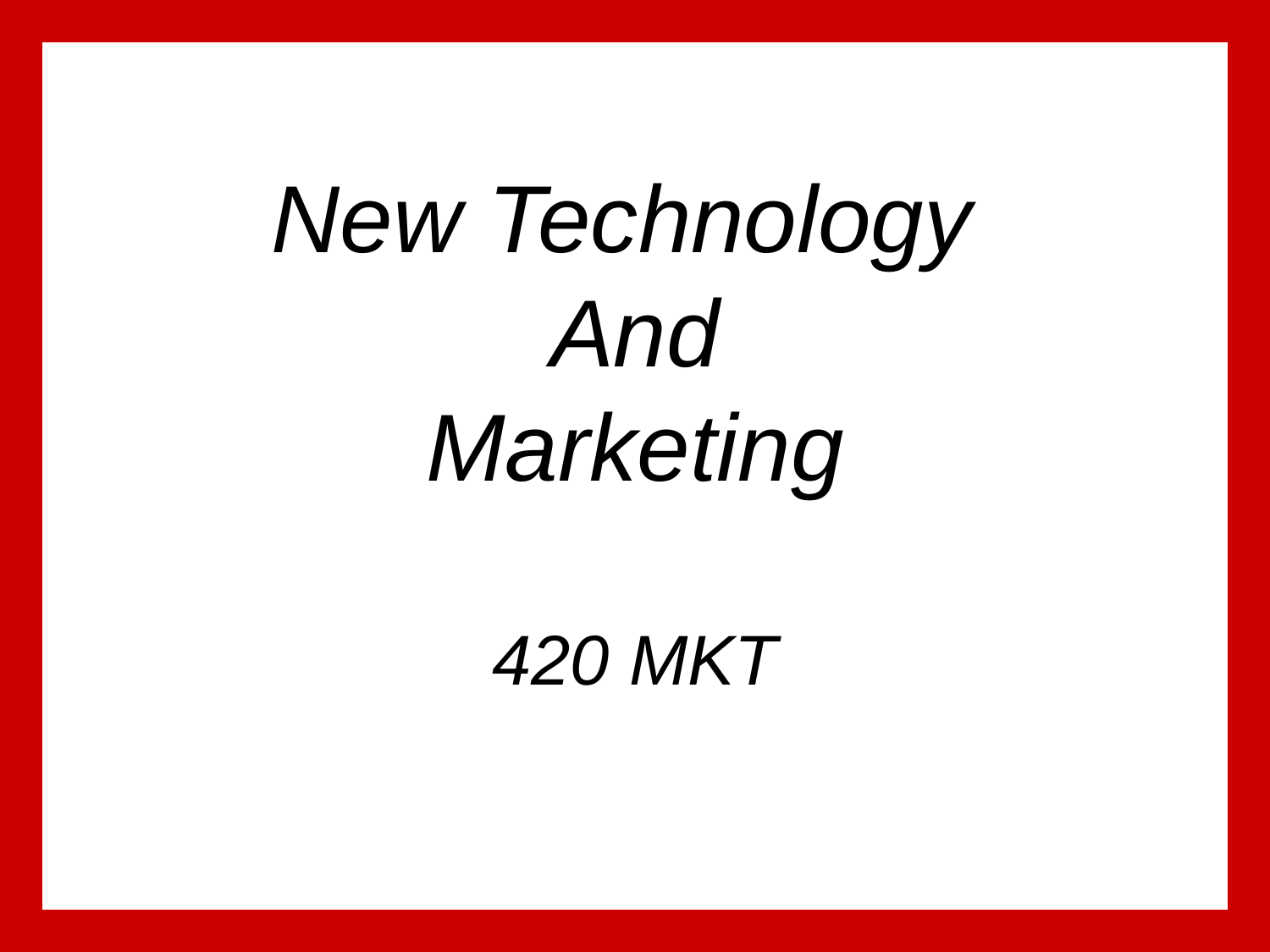

# New Technology And Marketing 420 MKT